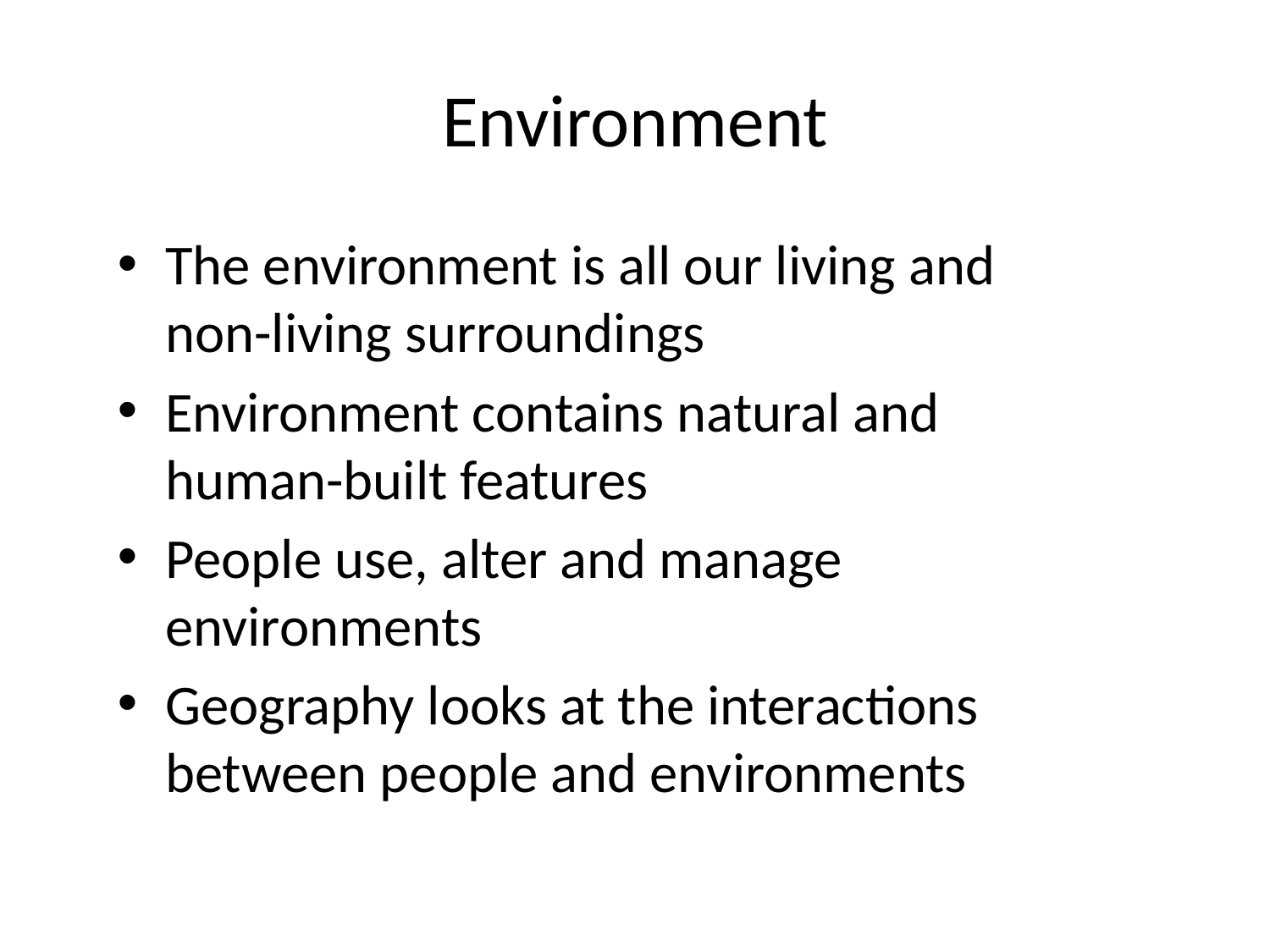

# Environment
The environment is all our living and
non-living surroundings
Environment contains natural and human-built features
People use, alter and manage environments
Geography looks at the interactions between people and environments